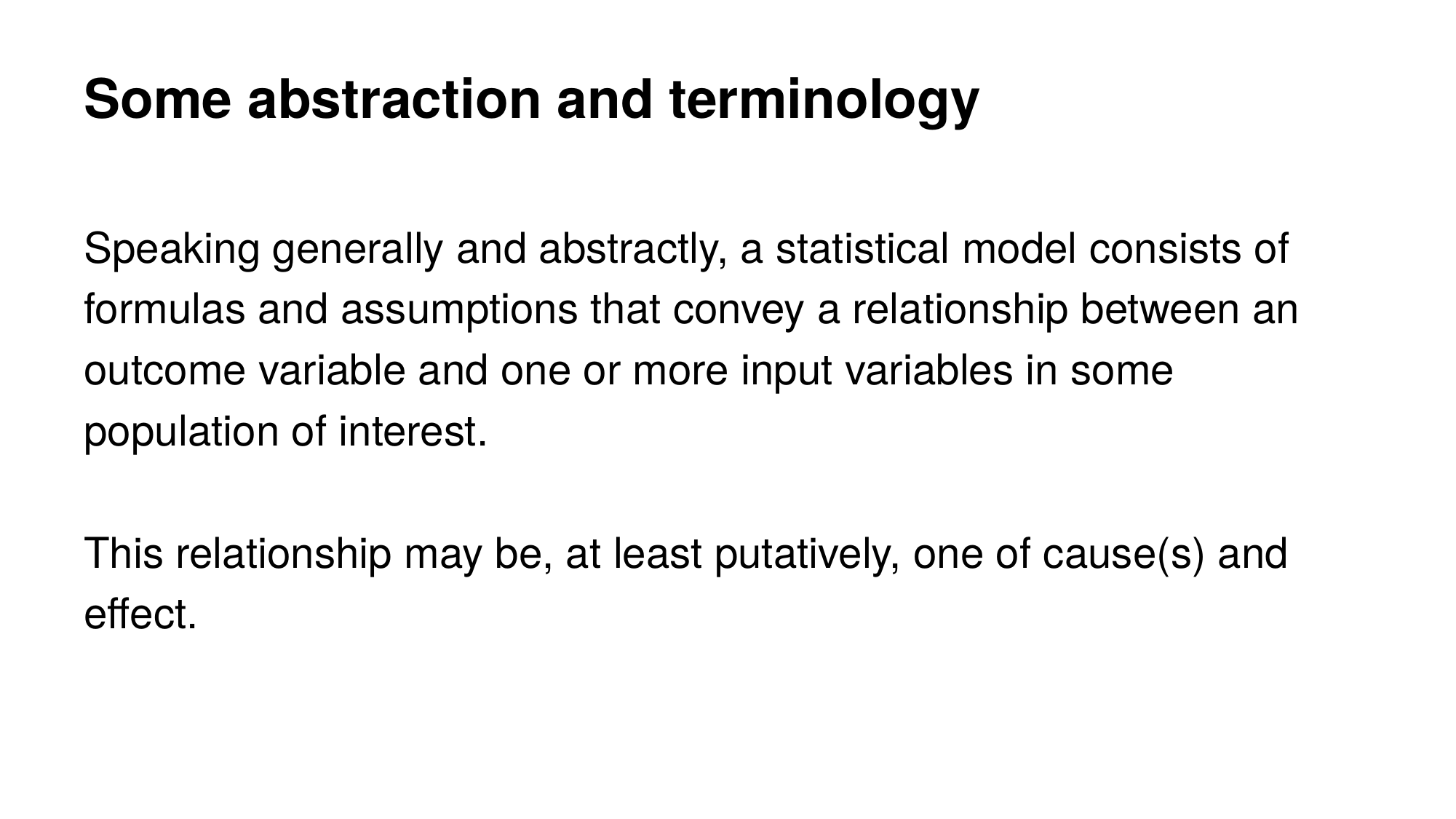

# Some abstraction and terminology
Speaking generally and abstractly, a statistical model consists of formulas and assumptions that convey a relationship between an outcome variable and one or more input variables in some population of interest.

This relationship may be, at least putatively, one of cause(s) and effect.